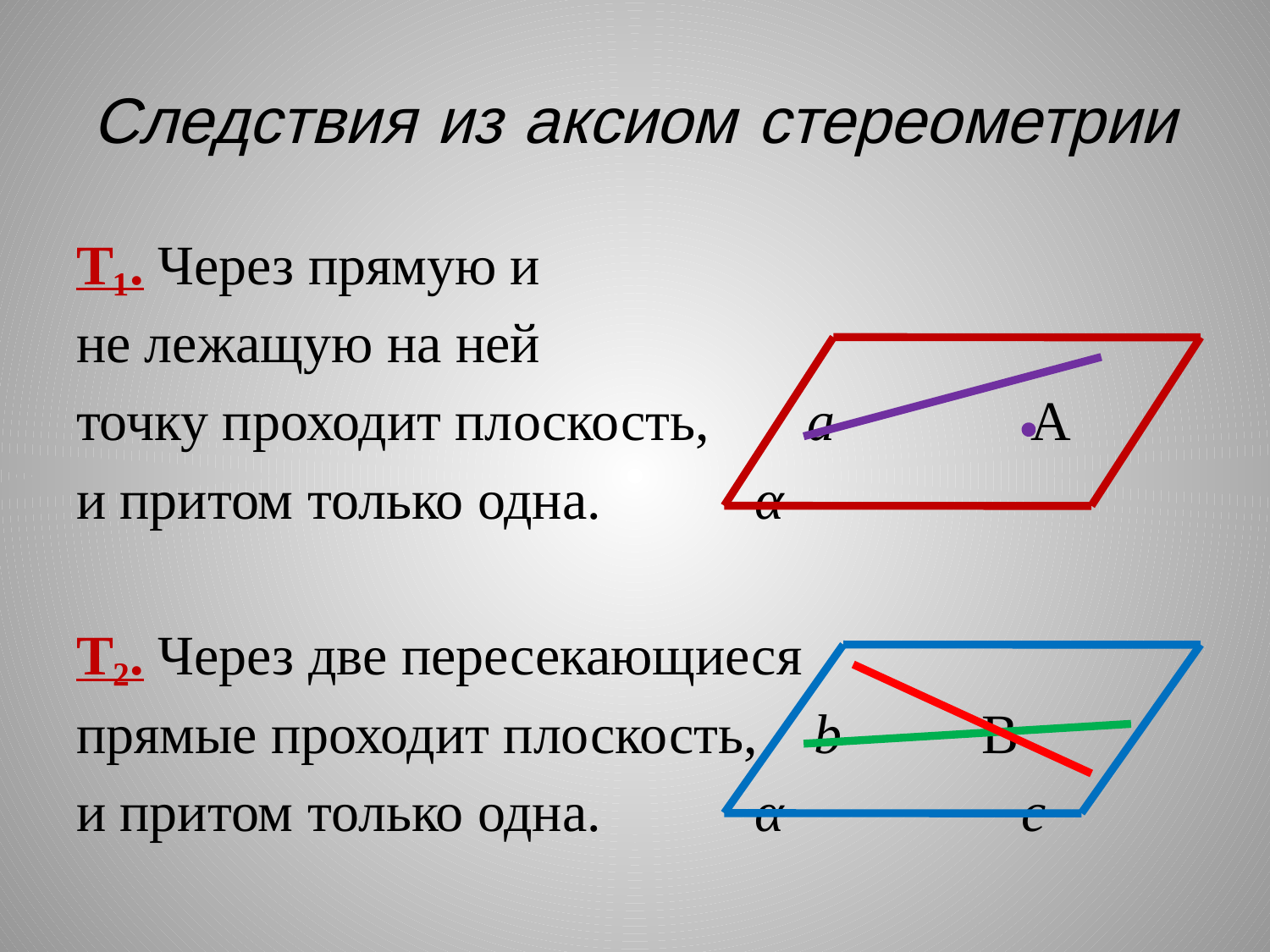

# Следствия из аксиом стереометрии
Т₁. Через прямую и
не лежащую на ней
точку проходит плоскость,       a              А
и притом только одна.           α

Т₂. Через две пересекающиеся
прямые проходит плоскость,    b          В
и притом только одна.           α                 c